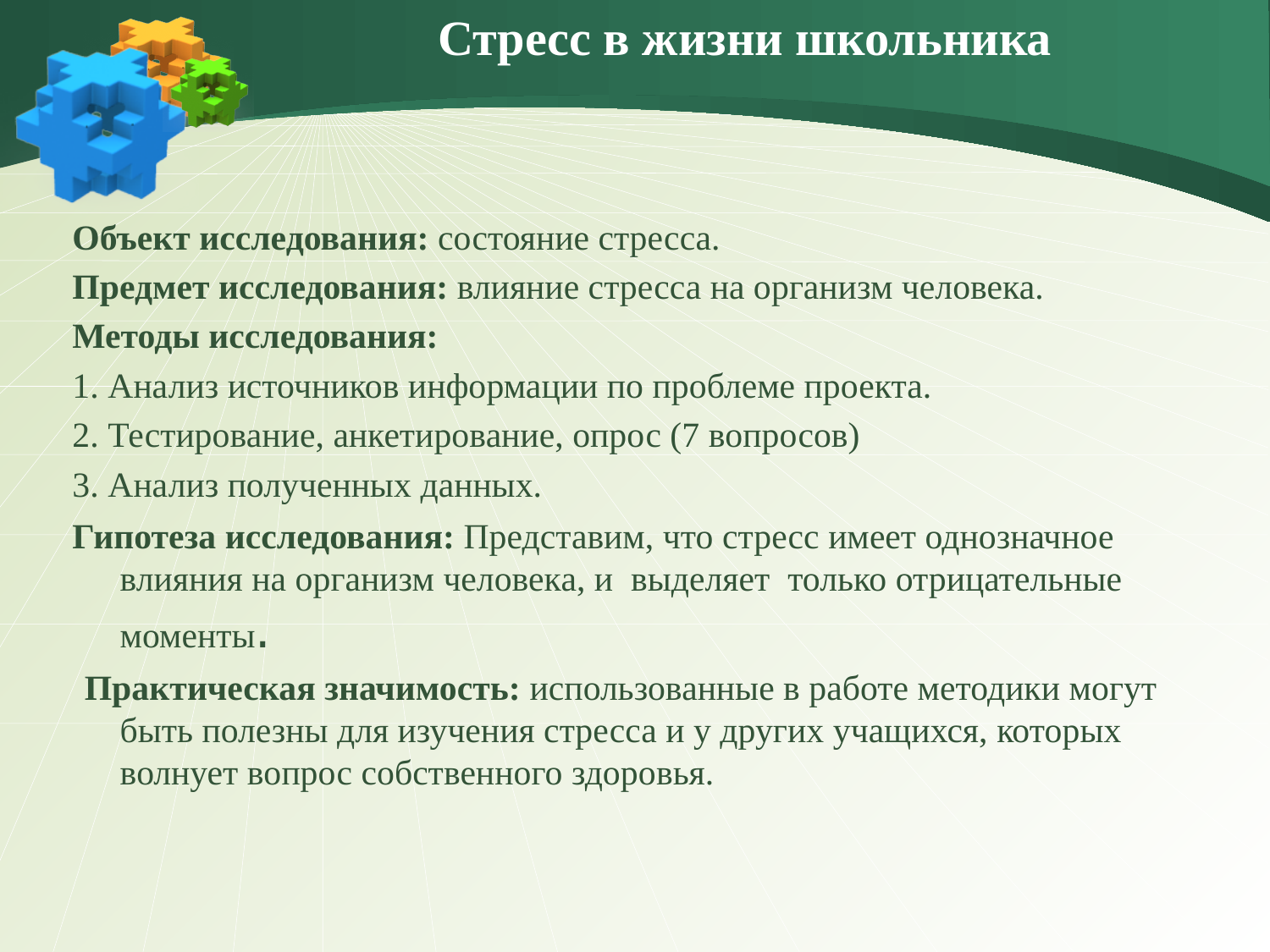

# Стресс в жизни школьника

Объект исследования: состояние стресса.
Предмет исследования: влияние стресса на организм человека.
Методы исследования:
1. Анализ источников информации по проблеме проекта.
2. Тестирование, анкетирование, опрос (7 вопросов)
3. Анализ полученных данных.
Гипотеза исследования: Представим, что стресс имеет однозначное влияния на организм человека, и  выделяет  только отрицательные моменты.
 Практическая значимость: использованные в работе методики могут быть полезны для изучения стресса и у других учащихся, которых волнует вопрос собственного здоровья.